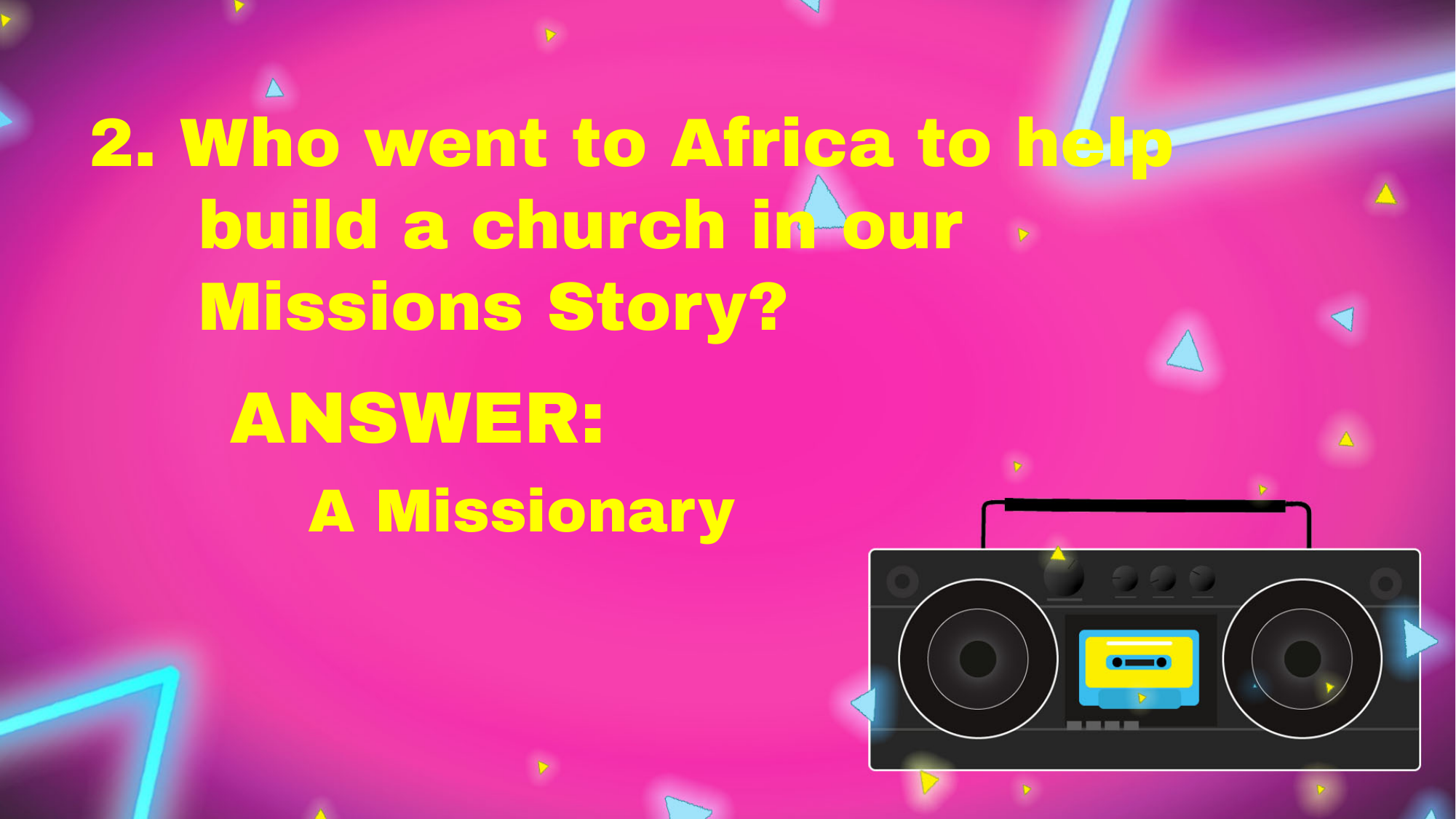

2. Who went to Africa to help
	build a church in our
	Missions Story?

ANSWER:
A Missionary